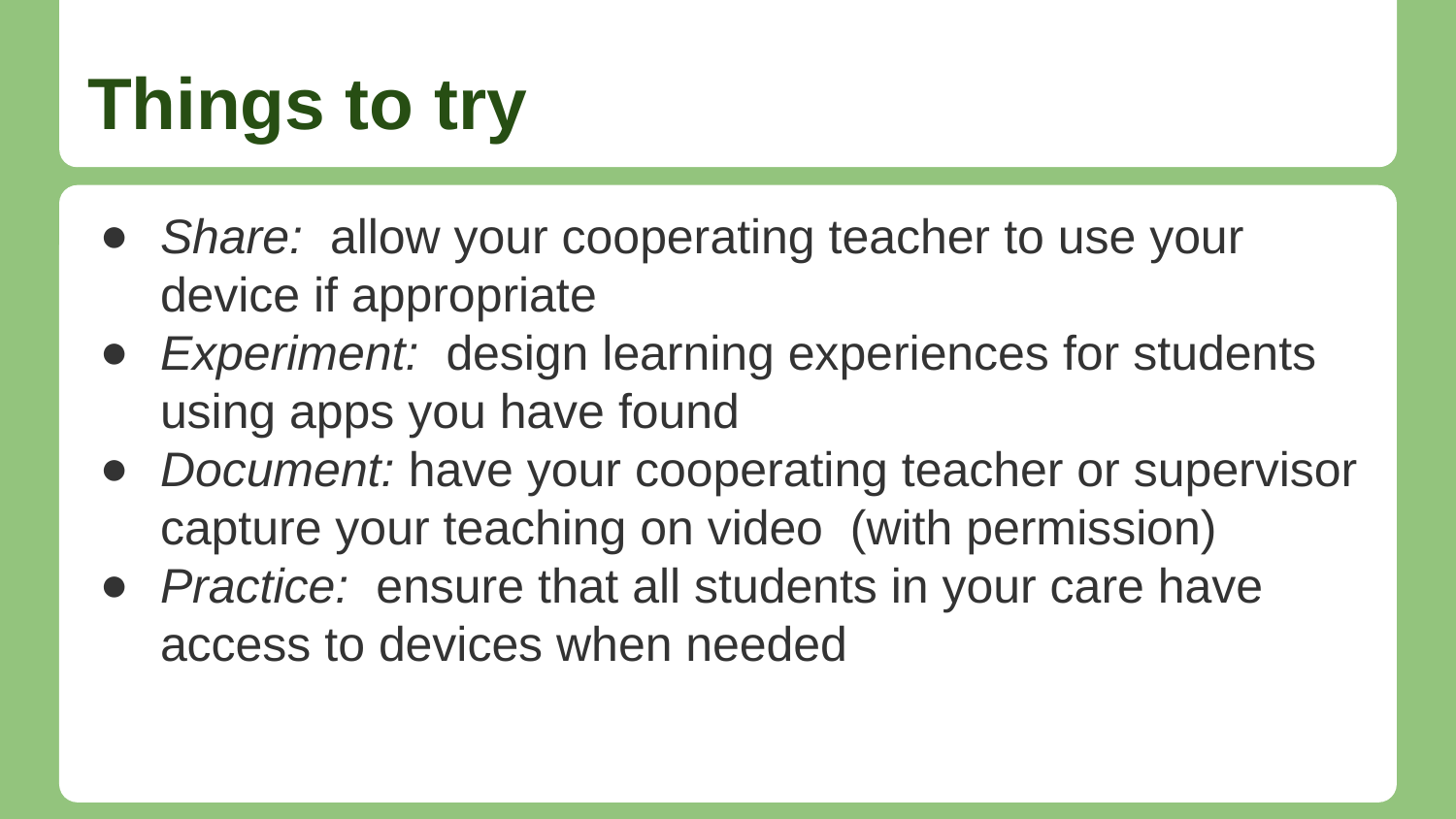

# Things to try
Share:  allow your cooperating teacher to use your device if appropriate
Experiment:  design learning experiences for students using apps you have found
Document: have your cooperating teacher or supervisor capture your teaching on video  (with permission)
Practice:  ensure that all students in your care have access to devices when needed